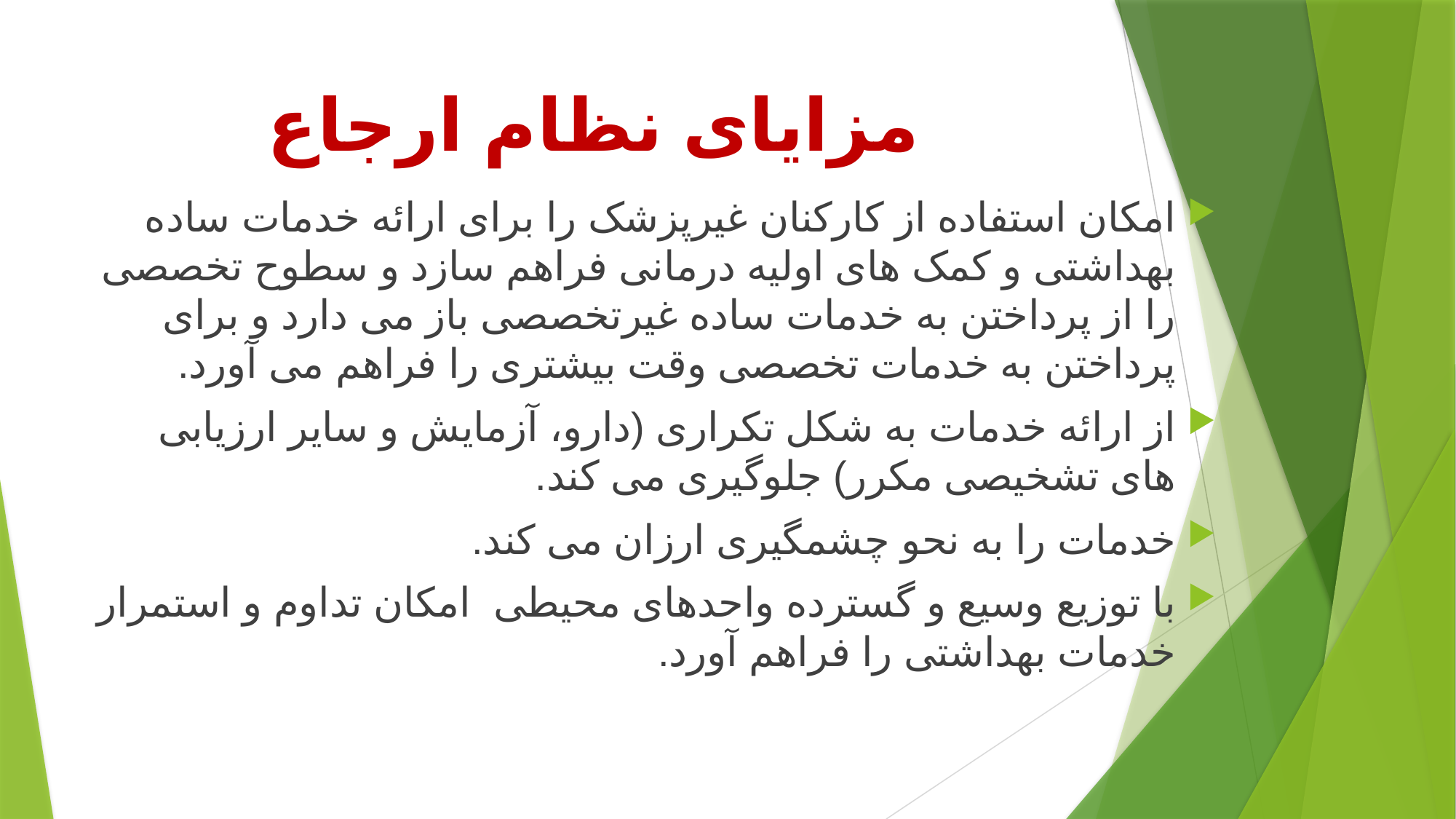

# مزایای نظام ارجاع
امکان استفاده از کارکنان غیرپزشک را برای ارائه خدمات ساده بهداشتی و کمک های اولیه درمانی فراهم سازد و سطوح تخصصی را از پرداختن به خدمات ساده غیرتخصصی باز می دارد و برای پرداختن به خدمات تخصصی وقت بیشتری را فراهم می آورد.
از ارائه خدمات به شکل تکراری (دارو، آزمایش و سایر ارزیابی های تشخیصی مکرر) جلوگیری می کند.
خدمات را به نحو چشمگیری ارزان می کند.
با توزیع وسیع و گسترده واحدهای محیطی  امکان تداوم و استمرار خدمات بهداشتی را فراهم آورد.